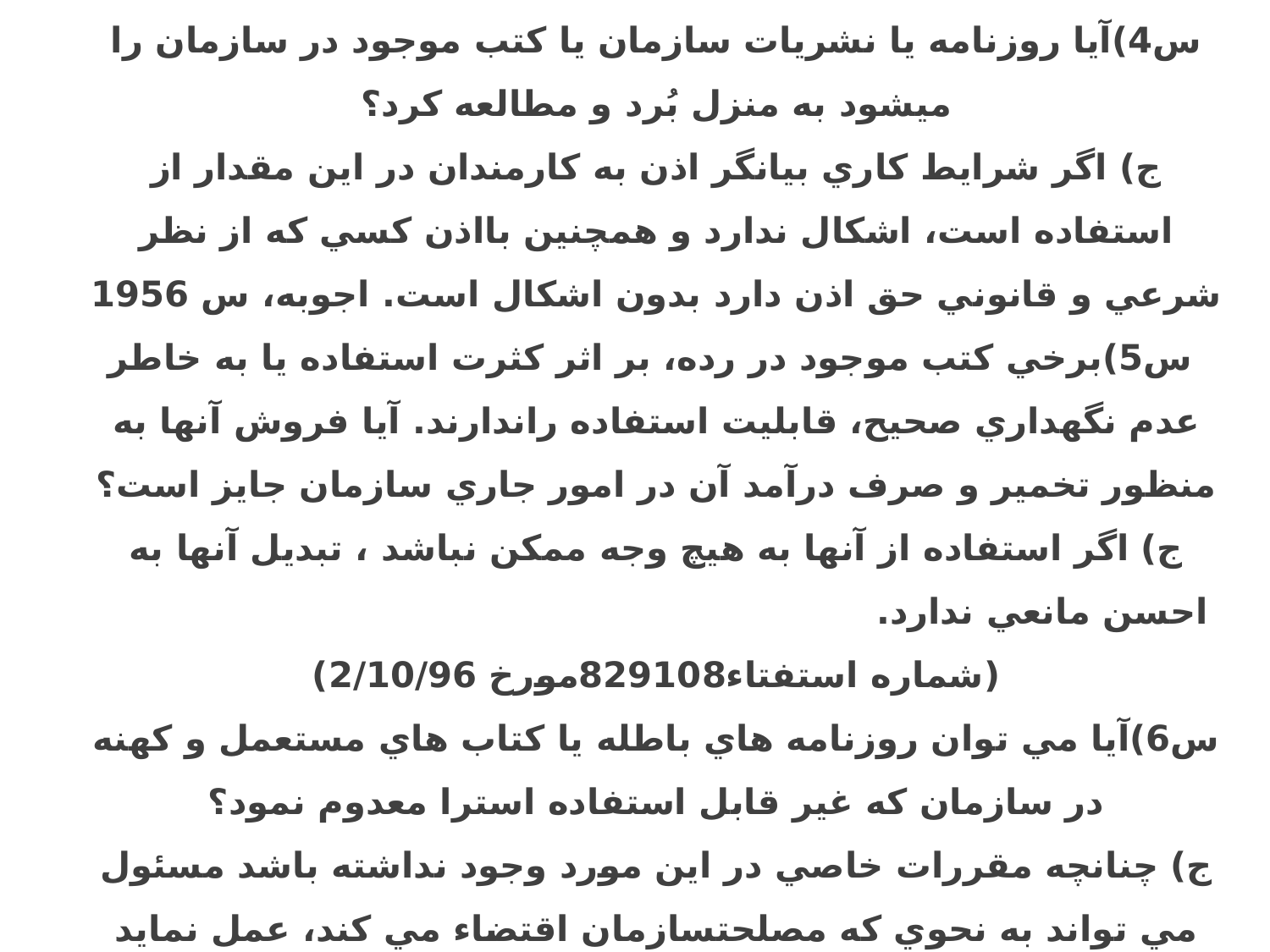

س4)آيا روزنامه يا نشريات سازمان يا كتب موجود در سازمان را ميشود به منزل بُرد و مطالعه كرد؟
ج) اگر شرايط كاري بيانگر اذن به كارمندان در اين مقدار از استفاده است، اشكال ندارد و همچنين بااذن كسي كه از نظر شرعي و قانوني حق اذن دارد بدون اشكال است. اجوبه، س 1956
 س5)برخي كتب موجود در رده، بر اثر كثرت استفاده يا به خاطر عدم نگهداري صحيح، قابليت استفاده راندارند. آيا فروش آنها به منظور تخمير و صرف درآمد آن در امور جاري سازمان جايز است؟
ج) اگر استفاده از آنها به هيچ وجه ممكن نباشد ، تبديل آنها به احسن مانعي ندارد.                                                                (شماره استفتاء829108مورخ 2/10/96)
س6)آيا مي توان روزنامه هاي باطله يا كتاب هاي مستعمل و كهنه در سازمان كه غير قابل استفاده استرا معدوم نمود؟
ج) چنانچه مقررات خاصي در اين مورد وجود نداشته باشد مسئول مي تواند به نحوي كه مصلحتسازمان اقتضاء مي كند، عمل نمايد مستفاد از سايت ليدر – س 829108